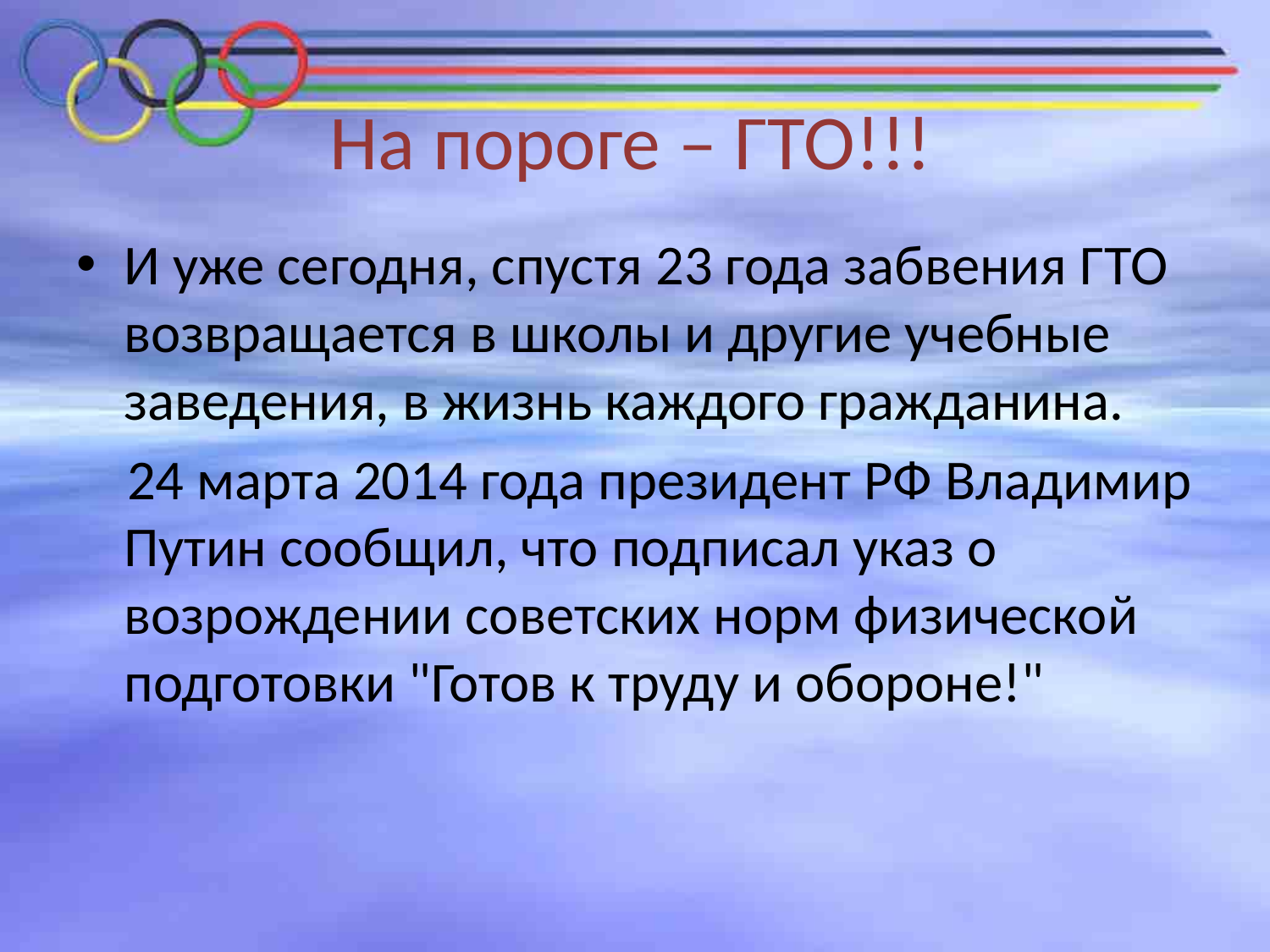

# На пороге – ГТО!!!
И уже сегодня, спустя 23 года забвения ГТО возвращается в школы и другие учебные заведения, в жизнь каждого гражданина.
    24 марта 2014 года президент РФ Владимир Путин сообщил, что подписал указ о возрождении советских норм физической подготовки "Готов к труду и обороне!"